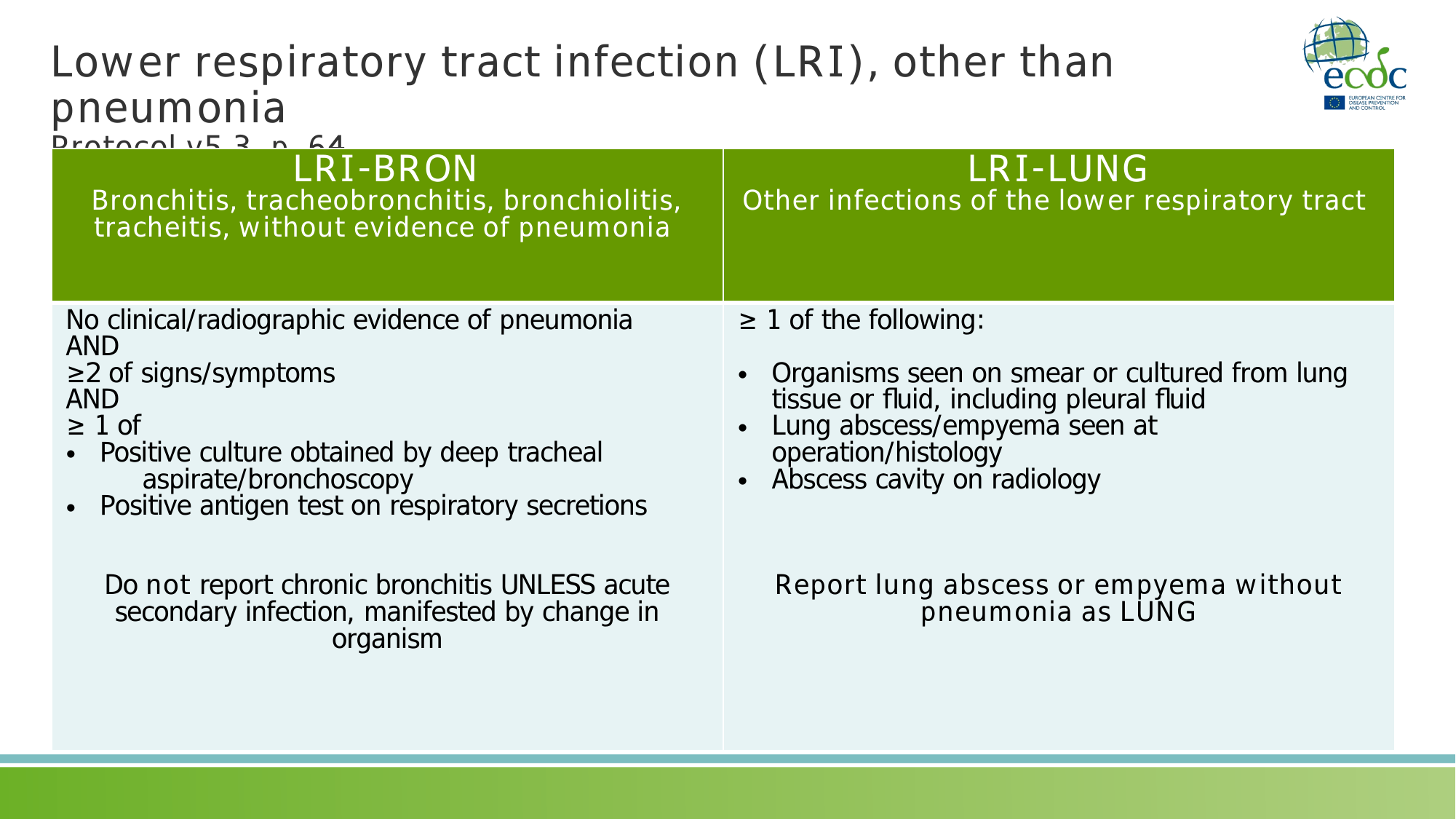

Lower respiratory tract infection (LRI), other than pneumonia
Protocol v5.3, p. 64
| LRI-BRON Bronchitis, tracheobronchitis, bronchiolitis, tracheitis, without evidence of pneumonia | LRI-LUNG Other infections of the lower respiratory tract |
| --- | --- |
| No clinical/radiographic evidence of pneumonia AND ≥2 of signs/symptoms AND ≥ 1 of Positive culture obtained by deep tracheal aspirate/bronchoscopy Positive antigen test on respiratory secretions   Do not report chronic bronchitis UNLESS acute secondary infection, manifested by change in organism | ≥ 1 of the following: Organisms seen on smear or cultured from lung tissue or fluid, including pleural fluid Lung abscess/empyema seen at operation/histology Abscess cavity on radiology   Report lung abscess or empyema without pneumonia as LUNG |